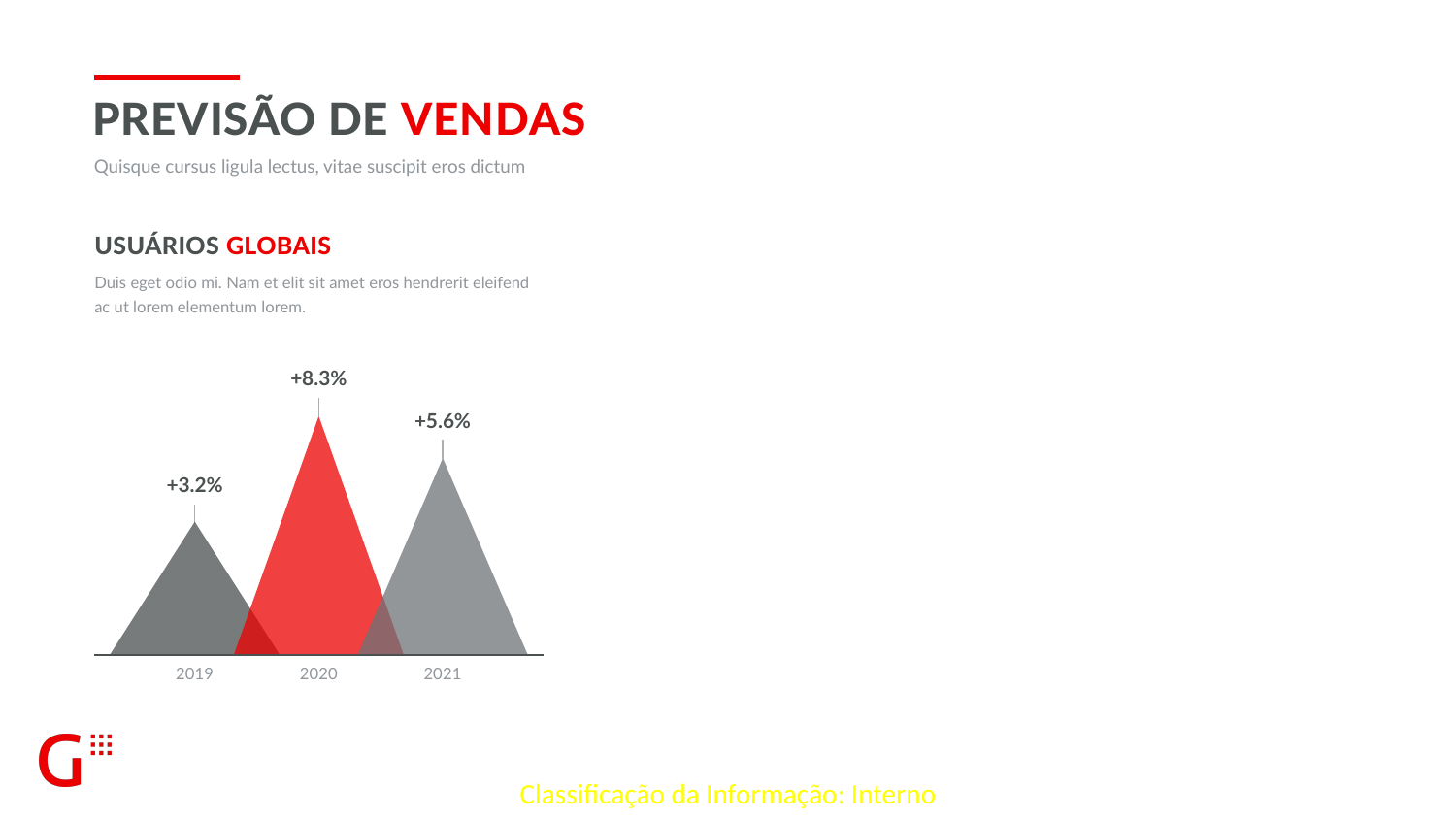

PREVISÃO DE VENDAS
Quisque cursus ligula lectus, vitae suscipit eros dictum
Usuários globais
Duis eget odio mi. Nam et elit sit amet eros hendrerit eleifend ac ut lorem elementum lorem.
+8.3%
+5.6%

+3.2%

2019
2020
2021